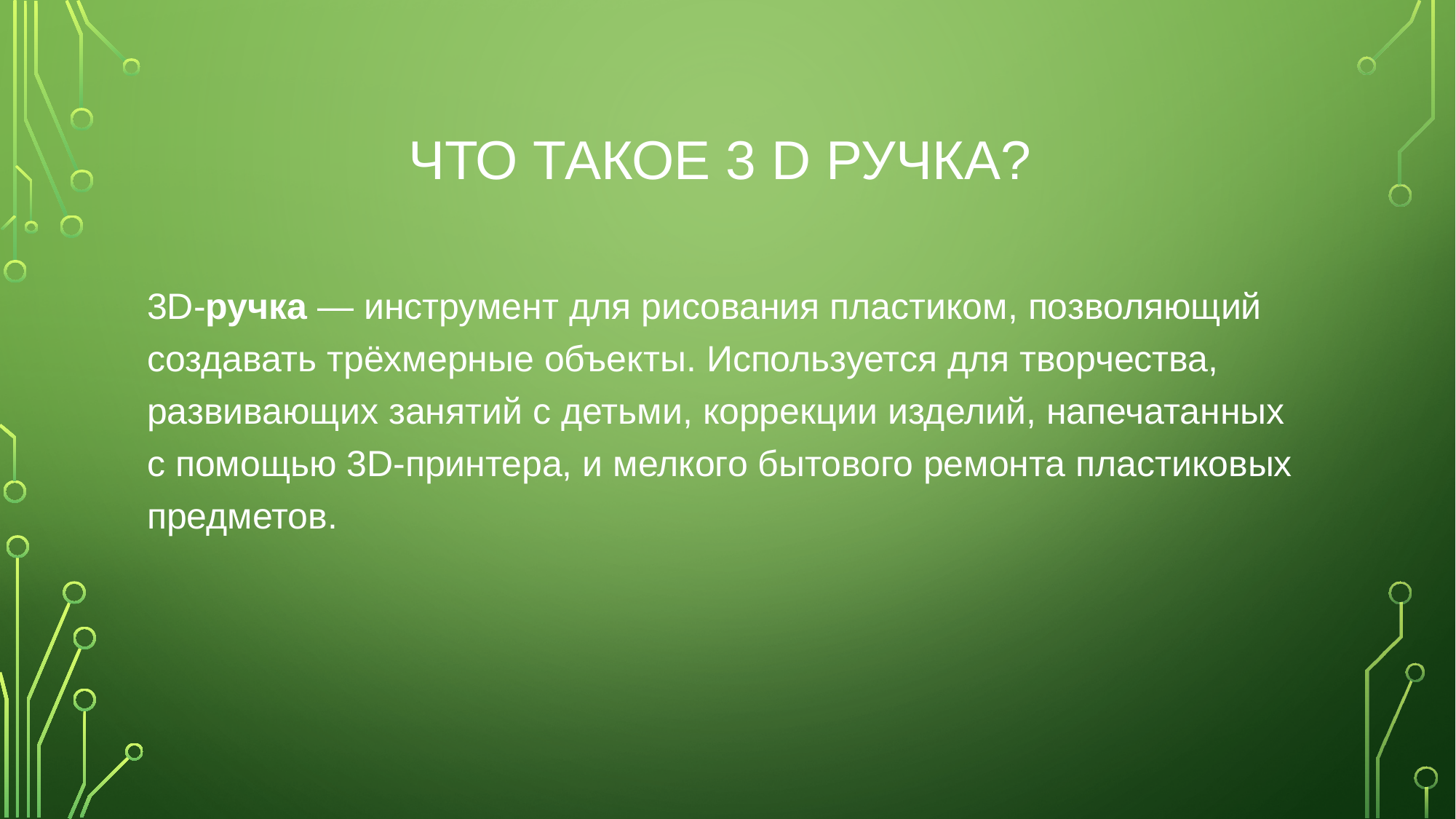

# Что такое 3 D ручка?
3D-ручка — инструмент для рисования пластиком, позволяющий создавать трёхмерные объекты. Используется для творчества, развивающих занятий с детьми, коррекции изделий, напечатанных с помощью 3D-принтера, и мелкого бытового ремонта пластиковых предметов.